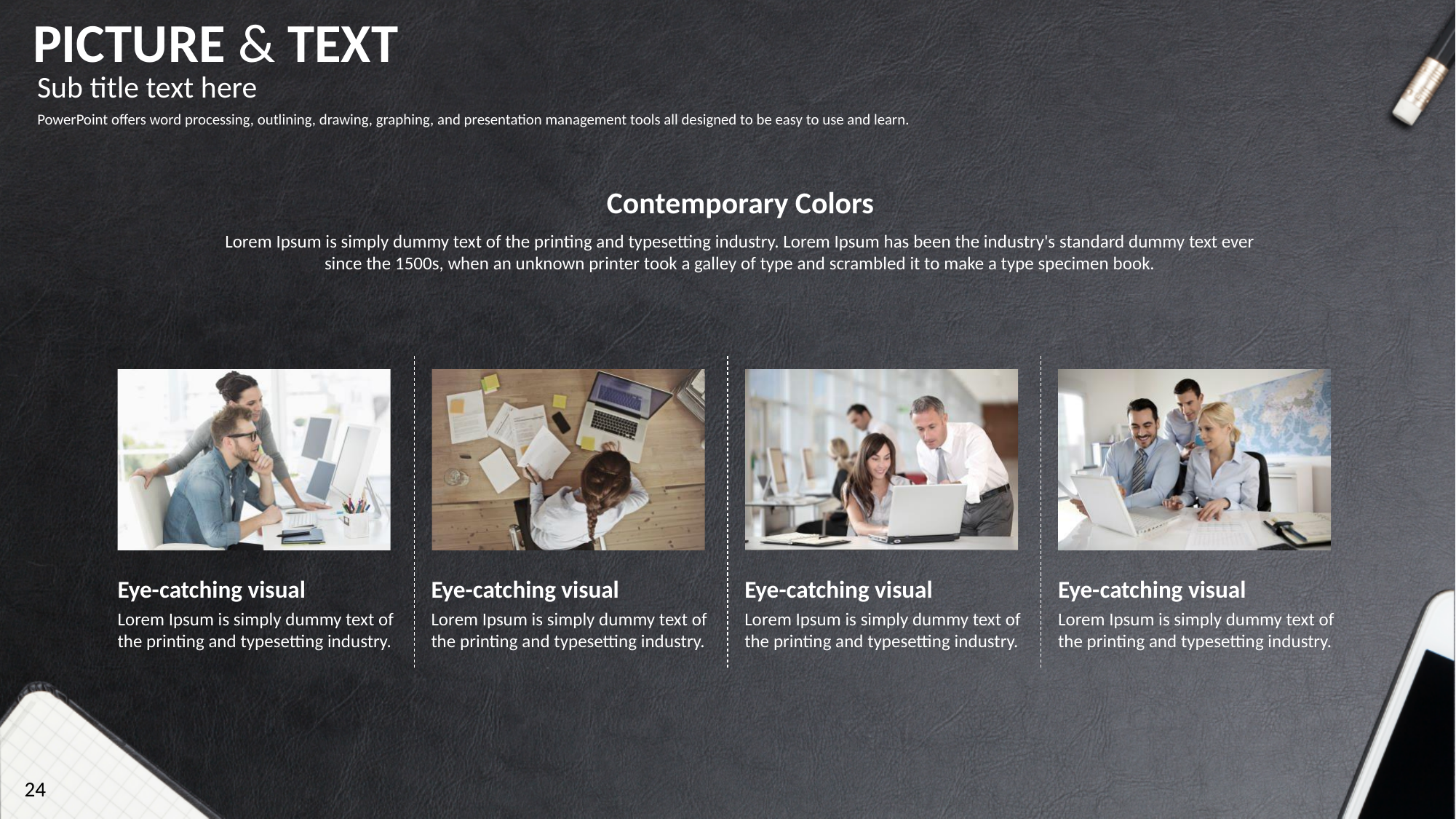

PICTURE & TEXT
Sub title text here
PowerPoint offers word processing, outlining, drawing, graphing, and presentation management tools all designed to be easy to use and learn.
Contemporary Colors
Lorem Ipsum is simply dummy text of the printing and typesetting industry. Lorem Ipsum has been the industry's standard dummy text ever since the 1500s, when an unknown printer took a galley of type and scrambled it to make a type specimen book.

Eye-catching visual
Lorem Ipsum is simply dummy text of the printing and typesetting industry.
Eye-catching visual
Lorem Ipsum is simply dummy text of the printing and typesetting industry.
Eye-catching visual
Lorem Ipsum is simply dummy text of the printing and typesetting industry.
Eye-catching visual
Lorem Ipsum is simply dummy text of the printing and typesetting industry.
24